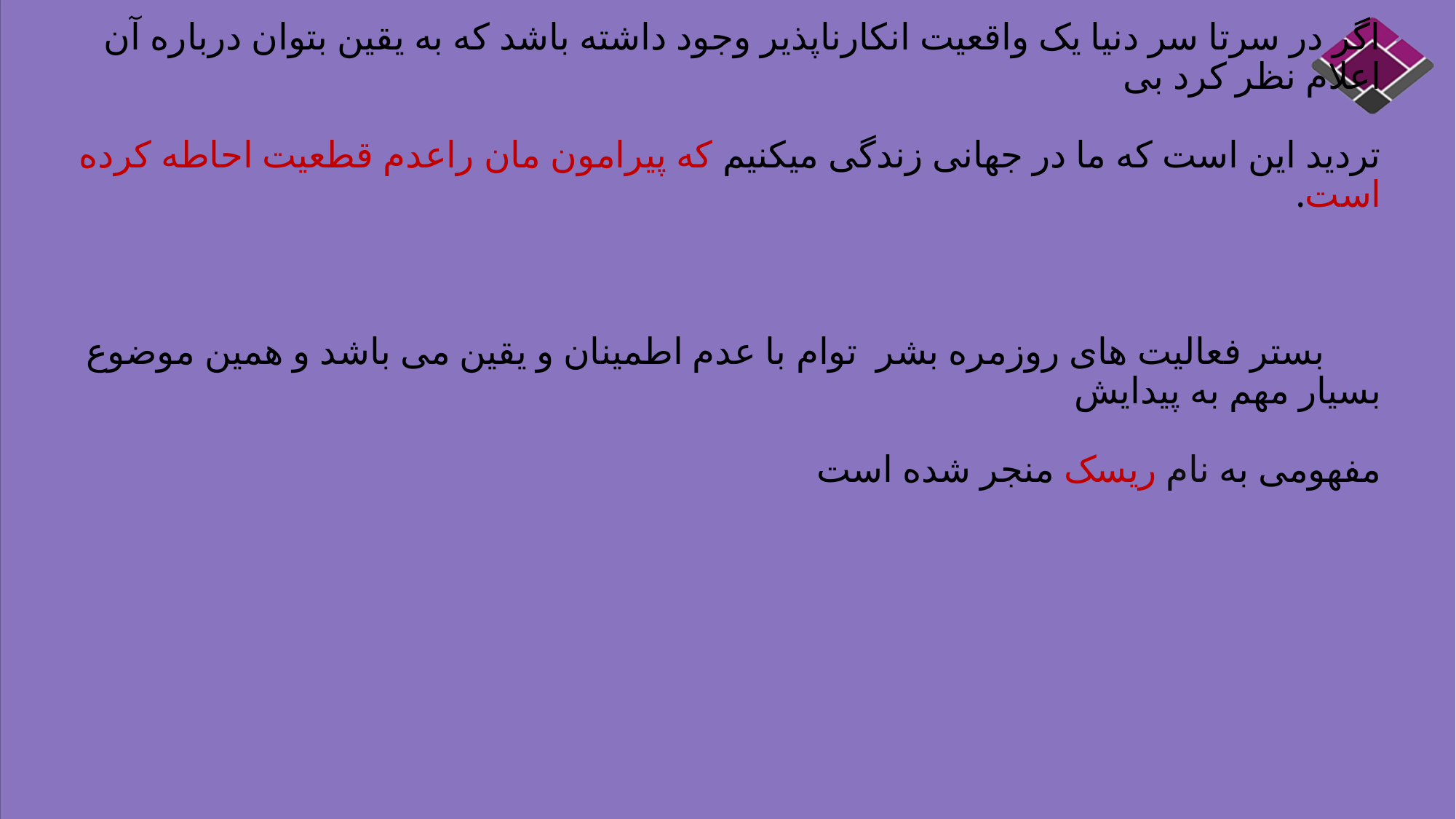

# اگر در سرتا سر دنیا یک واقعیت انکارناپذیر وجود داشته باشد که به یقین بتوان درباره آن اعلام نظر کرد بی تردید این است که ما در جهانی زندگی میکنیم که پیرامون مان راعدم قطعیت احاطه کرده است. بستر فعالیت های روزمره بشر  توام با عدم اطمینان و یقین می باشد و همین موضوع بسیار مهم به پیدایش مفهومی به نام ریسک منجر شده است